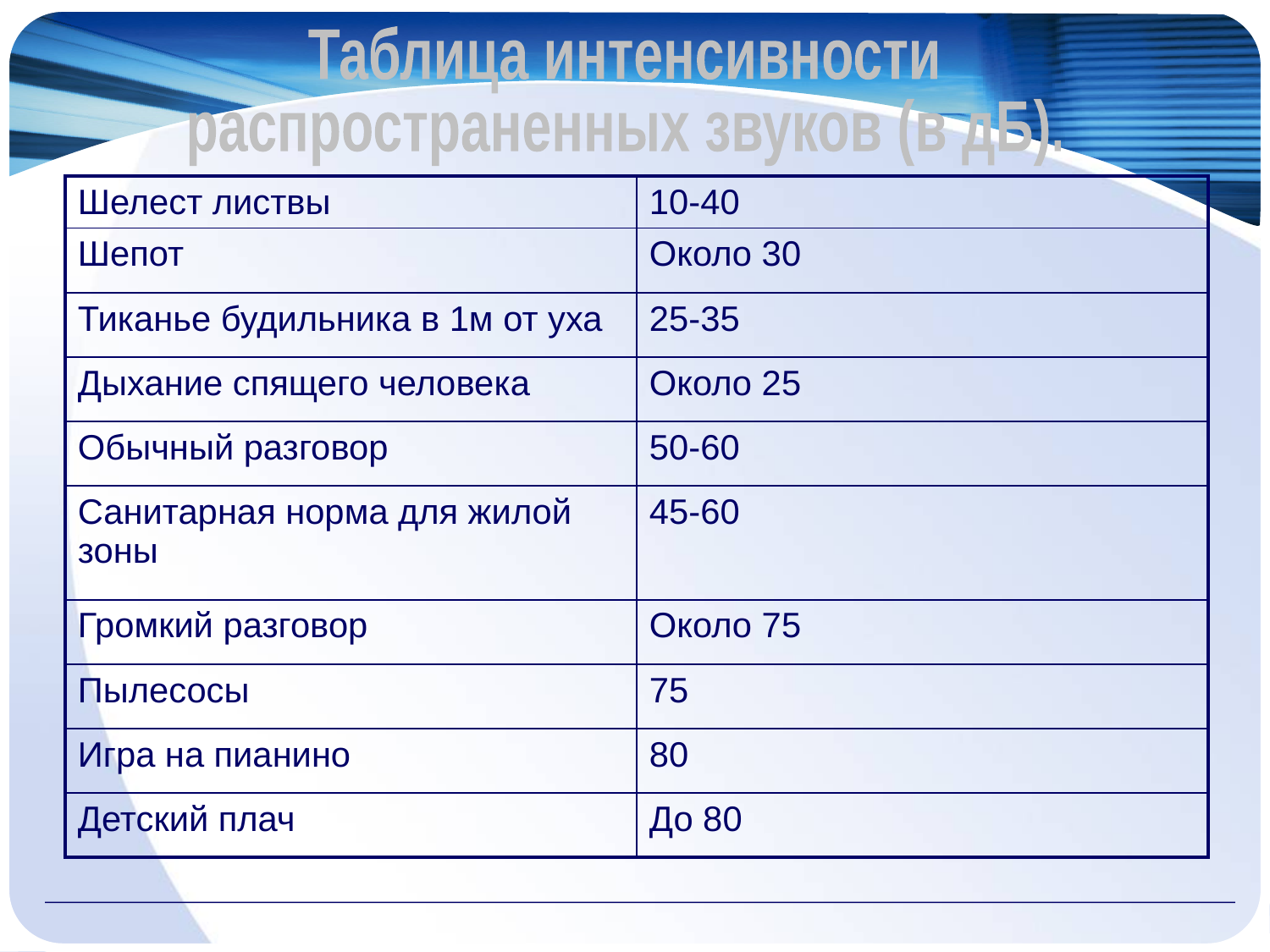

Таблица интенсивности
распространенных звуков (в дБ).
| Шелест листвы | 10-40 |
| --- | --- |
| Шепот | Около 30 |
| Тиканье будильника в 1м от уха | 25-35 |
| Дыхание спящего человека | Около 25 |
| Обычный разговор | 50-60 |
| Санитарная норма для жилой зоны | 45-60 |
| Громкий разговор | Около 75 |
| Пылесосы | 75 |
| Игра на пианино | 80 |
| Детский плач | До 80 |